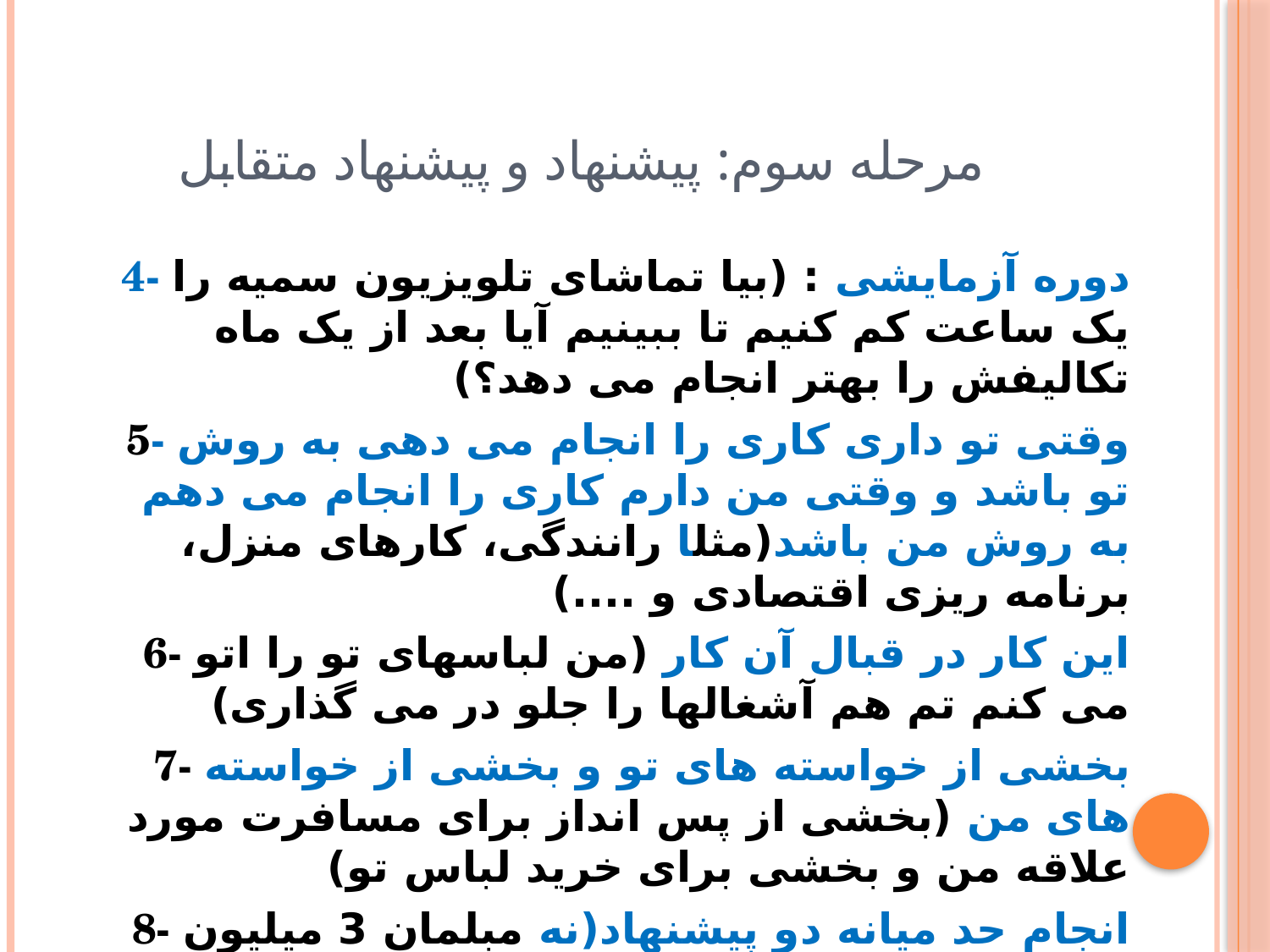

# مرحله سوم: پیشنهاد و پیشنهاد متقابل
4- دوره آزمایشی : (بیا تماشای تلویزیون سمیه را یک ساعت کم کنیم تا ببینیم آیا بعد از یک ماه تکالیفش را بهتر انجام می دهد؟)
5- وقتی تو داری کاری را انجام می دهی به روش تو باشد و وقتی من دارم کاری را انجام می دهم به روش من باشد(مثلا رانندگی، کارهای منزل، برنامه ریزی اقتصادی و ....)
6- این کار در قبال آن کار (من لباسهای تو را اتو می کنم تم هم آشغالها را جلو در می گذاری)
7- بخشی از خواسته های تو و بخشی از خواسته های من (بخشی از پس انداز برای مسافرت مورد علاقه من و بخشی برای خرید لباس تو)
8- انجام حد میانه دو پیشنهاد(نه مبلمان 3 میلیون تومانی تو و نه مبلمان 1 میلیونی من، یک دست مبلمان دو میلیون تومانی می خریم)